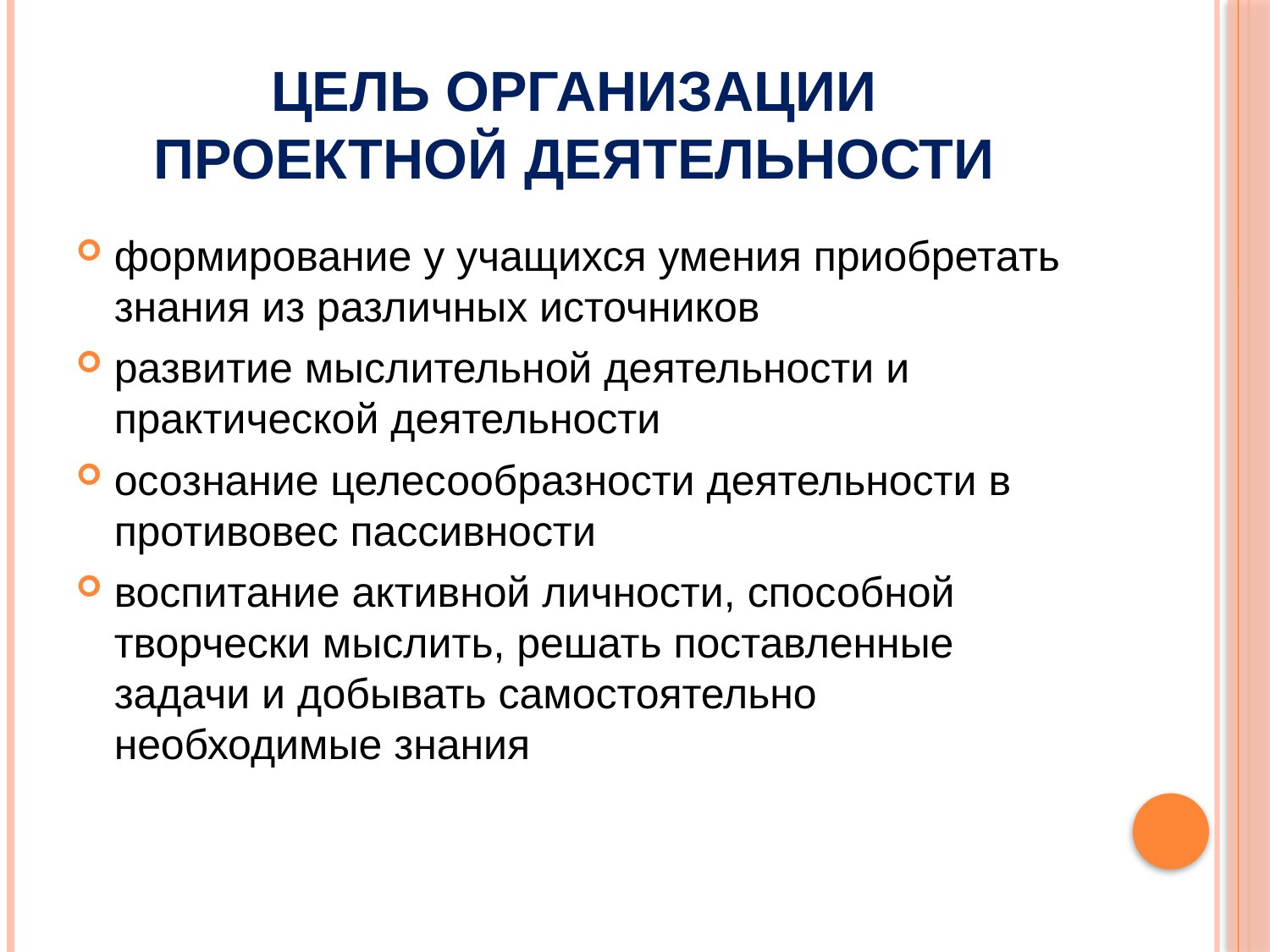

# Цель организации проектной деятельности
формирование у учащихся умения приобретать знания из различных источников
развитие мыслительной деятельности и практической деятельности
осознание целесообразности деятельности в противовес пассивности
воспитание активной личности, способной творчески мыслить, решать поставленные задачи и добывать самостоятельно необходимые знания